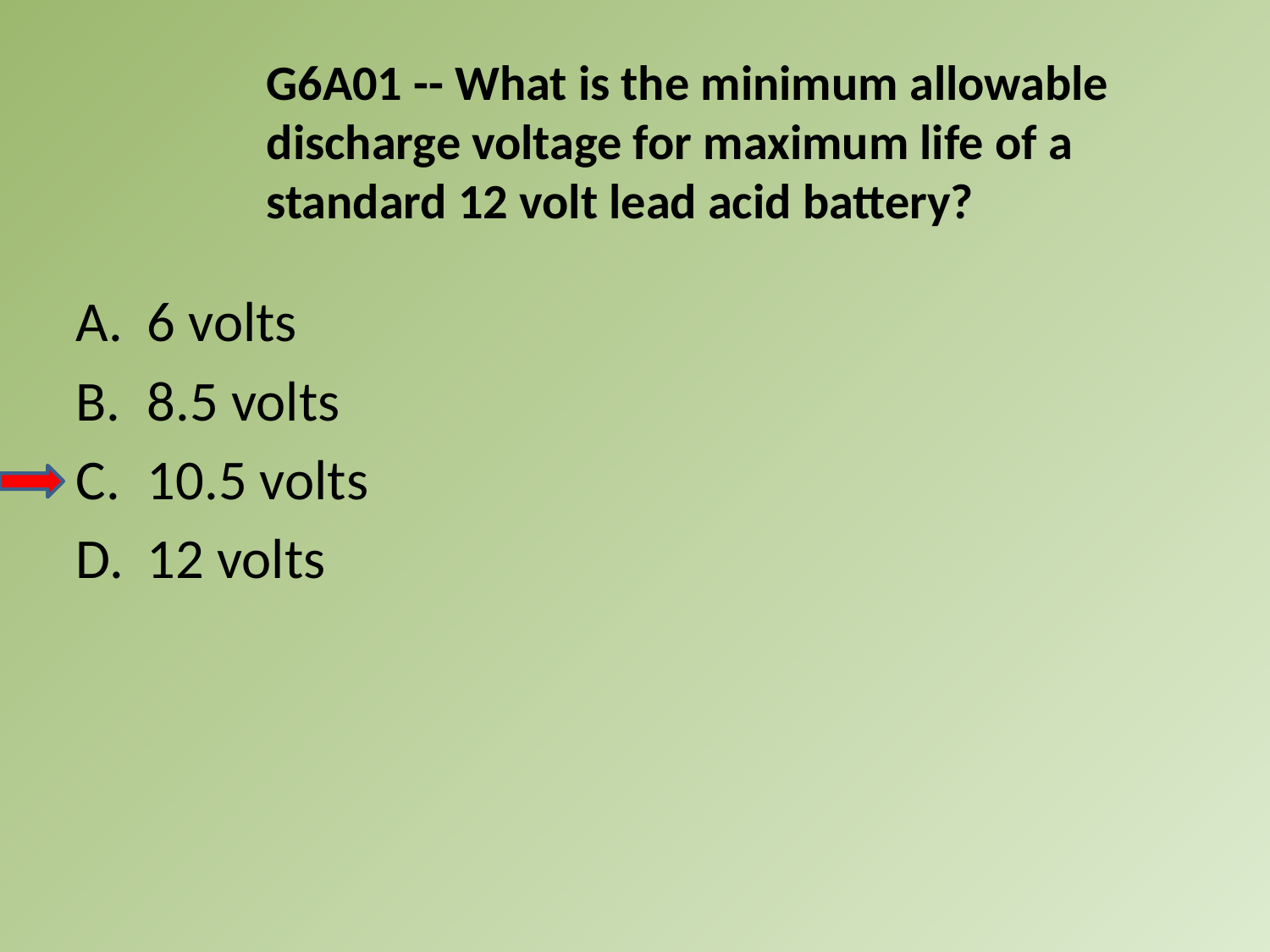

G6A01 -- What is the minimum allowable discharge voltage for maximum life of a standard 12 volt lead acid battery?
A.	6 volts
B.	8.5 volts
C.	10.5 volts
D.	12 volts